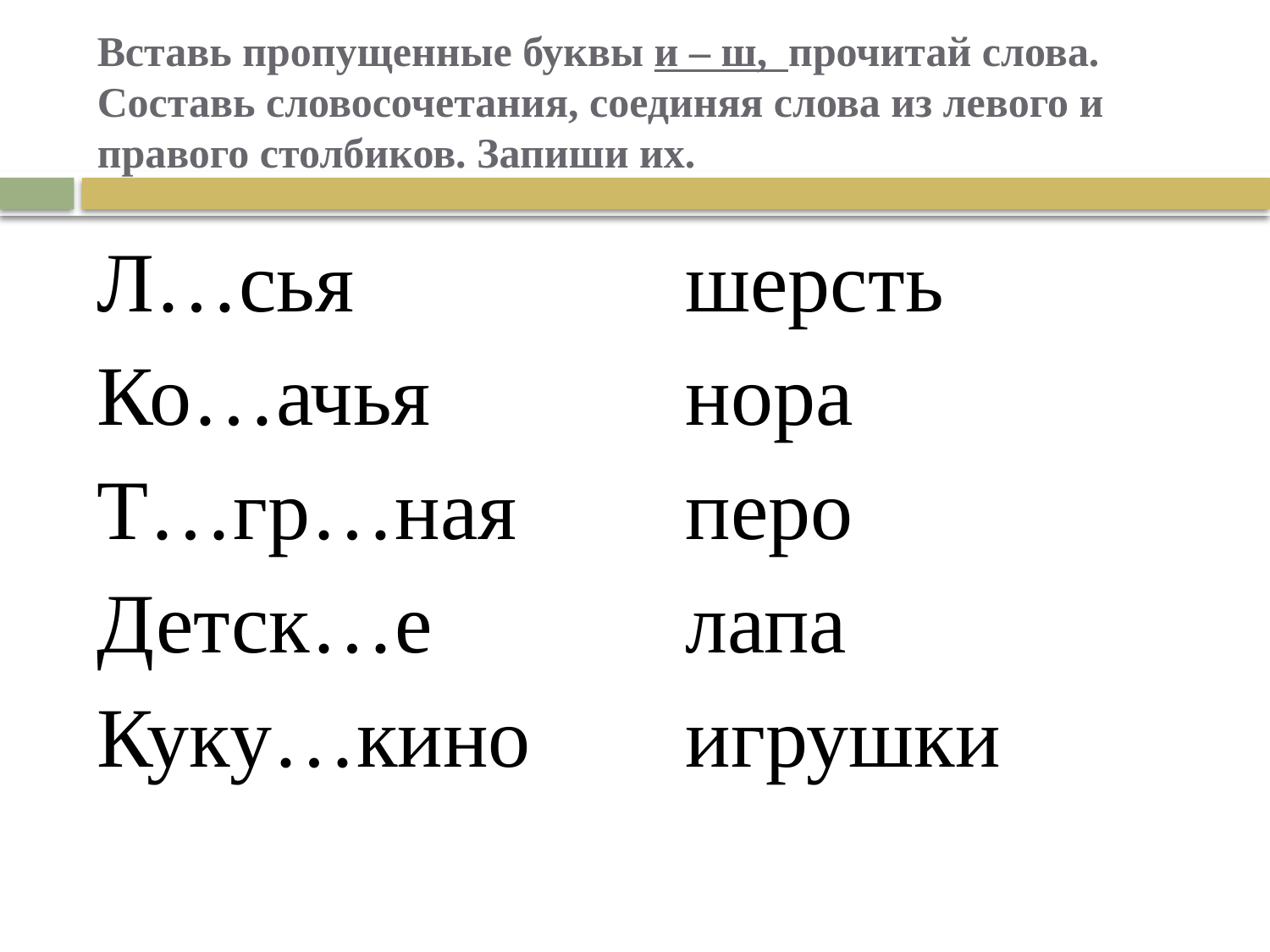

# Вставь пропущенные буквы и – ш,  прочитай слова. Составь словосочетания, соединяя слова из левого и правого столбиков. Запиши их.
Л…сья
Ко…ачья
Т…гр…ная
Детск…е
Куку…кино
шерсть
нора
перо
лапа
игрушки